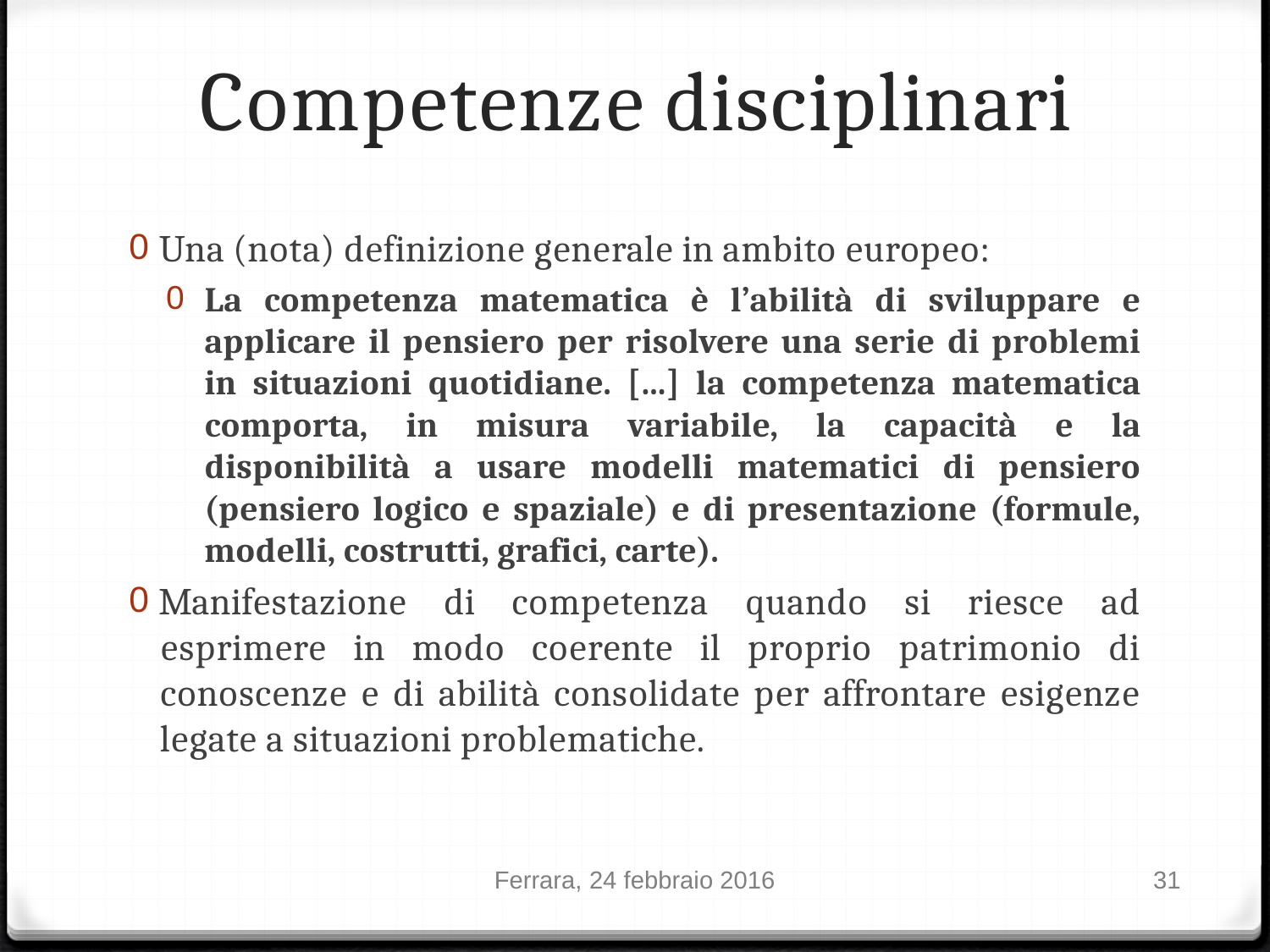

# Competenze disciplinari
Una (nota) definizione generale in ambito europeo:
La competenza matematica è l’abilità di sviluppare e applicare il pensiero per risolvere una serie di problemi in situazioni quotidiane. […] la competenza matematica comporta, in misura variabile, la capacità e la disponibilità a usare modelli matematici di pensiero (pensiero logico e spaziale) e di presentazione (formule, modelli, costrutti, grafici, carte).
Manifestazione di competenza quando si riesce ad esprimere in modo coerente il proprio patrimonio di conoscenze e di abilità consolidate per affrontare esigenze legate a situazioni problematiche.
Ferrara, 24 febbraio 2016
31